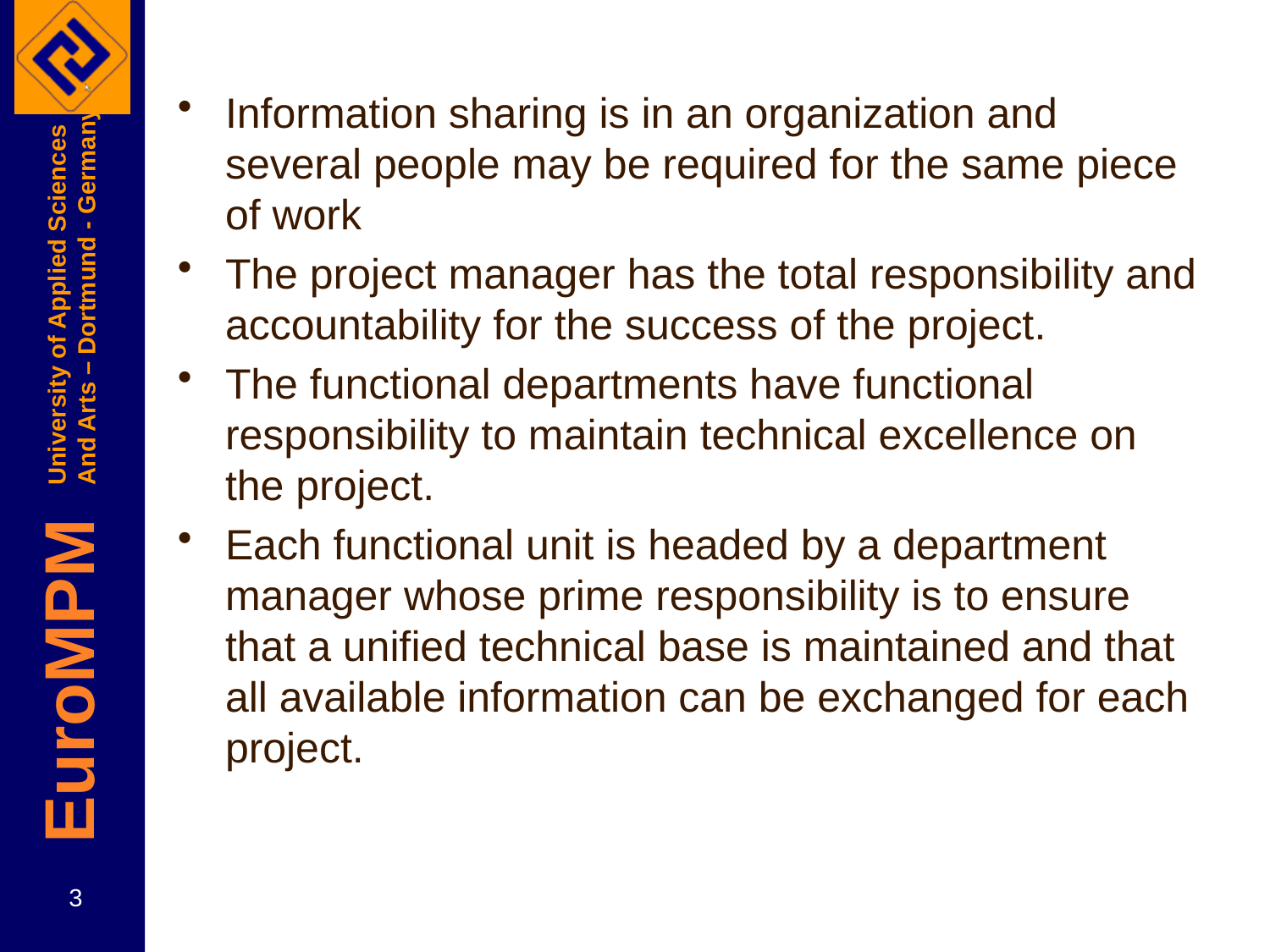

Information sharing is in an organization and several people may be required for the same piece of work
The project manager has the total responsibility and accountability for the success of the project.
The functional departments have functional responsibility to maintain technical excellence on the project.
Each functional unit is headed by a department manager whose prime responsibility is to ensure that a unified technical base is maintained and that all available information can be exchanged for each project.

3